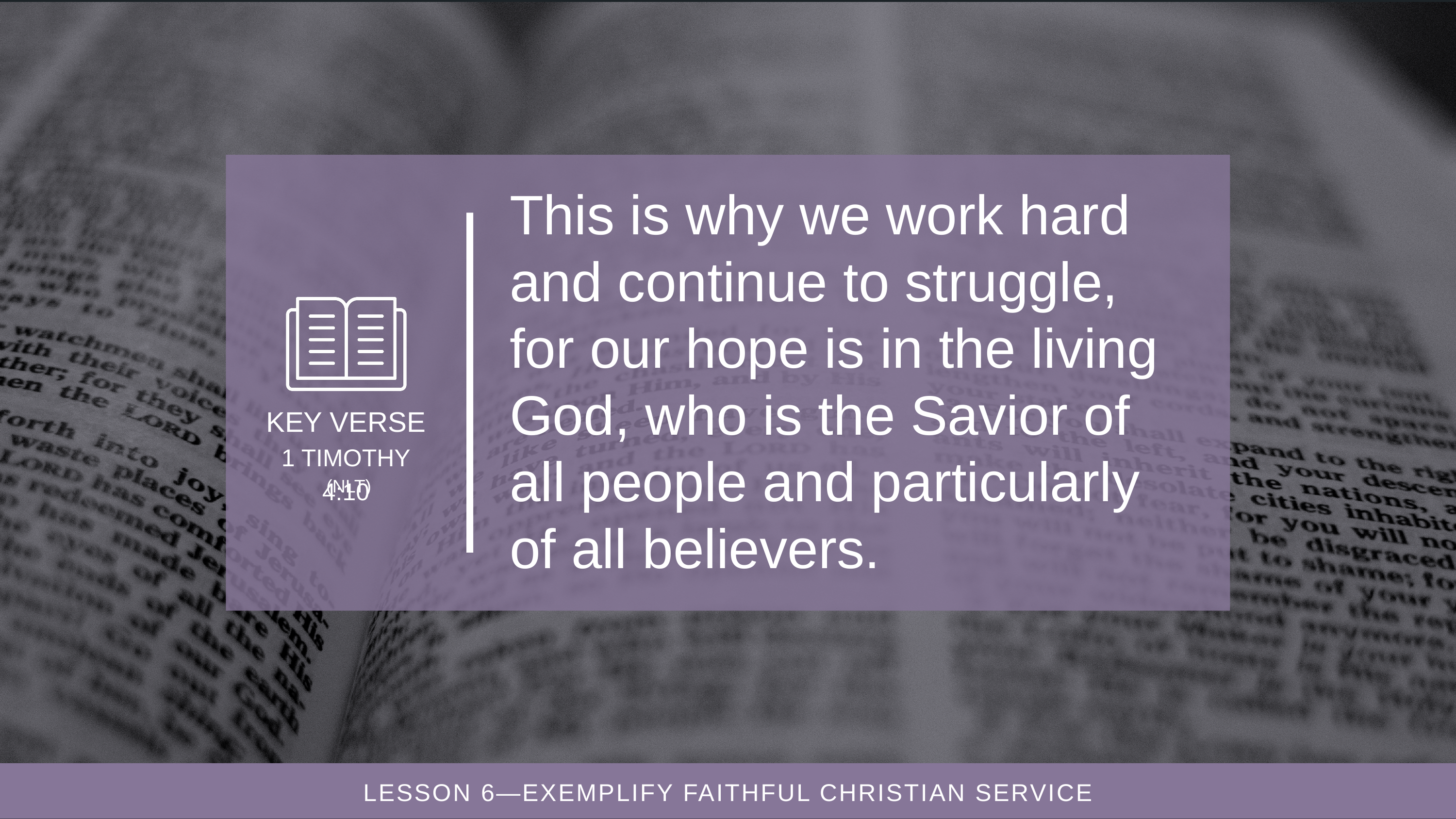

This is why we work hard and continue to struggle, for our hope is in the living God, who is the Savior of all people and particularly of all believers.
(NLT)